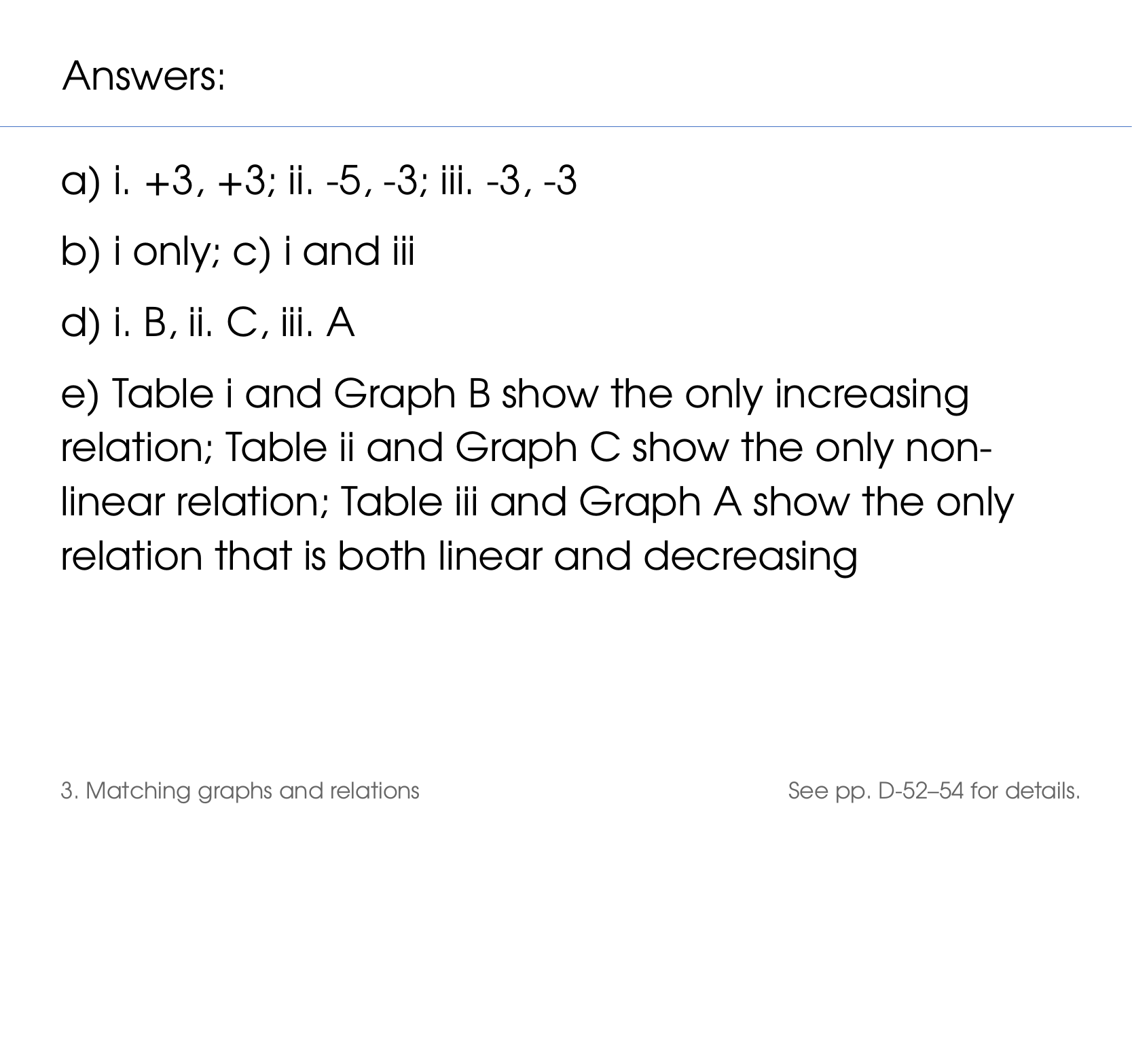

Answers:
a) i. +3, +3; ii. -5, -3; iii. -3, -3
b) i only; c) i and iii
d) i. B, ii. C, iii. A
e) Table i and Graph B show the only increasing relation; Table ii and Graph C show the only non-linear relation; Table iii and Graph A show the only relation that is both linear and decreasing
3. Matching graphs and relations
See pp. D-52–54 for details.